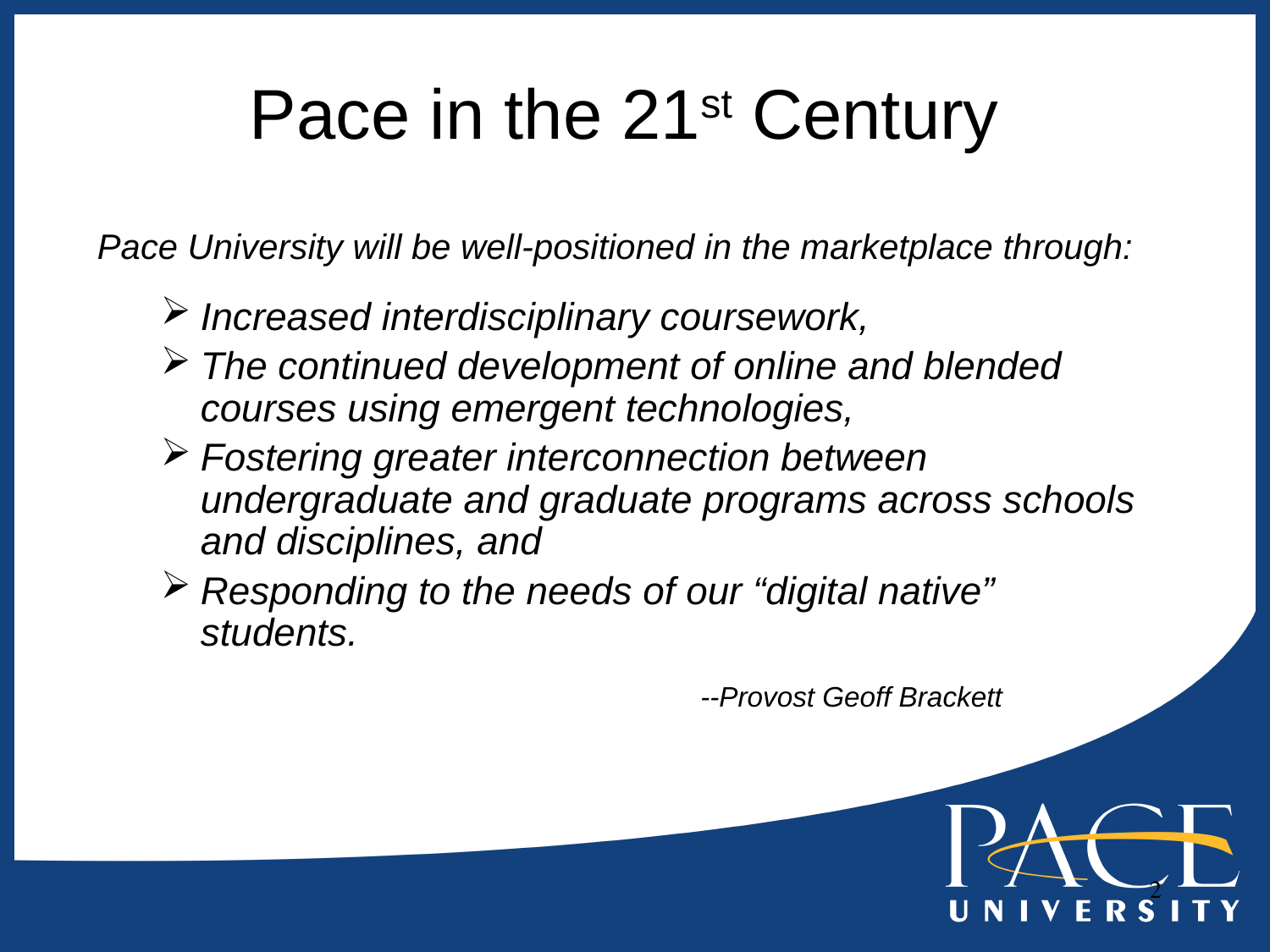

# Pace in the 21st Century
Pace University will be well-positioned in the marketplace through:

Increased interdisciplinary coursework,
The continued development of online and blended courses using emergent technologies,
Fostering greater interconnection between undergraduate and graduate programs across schools and disciplines, and
Responding to the needs of our “digital native” students.

				--Provost Geoff Brackett

2